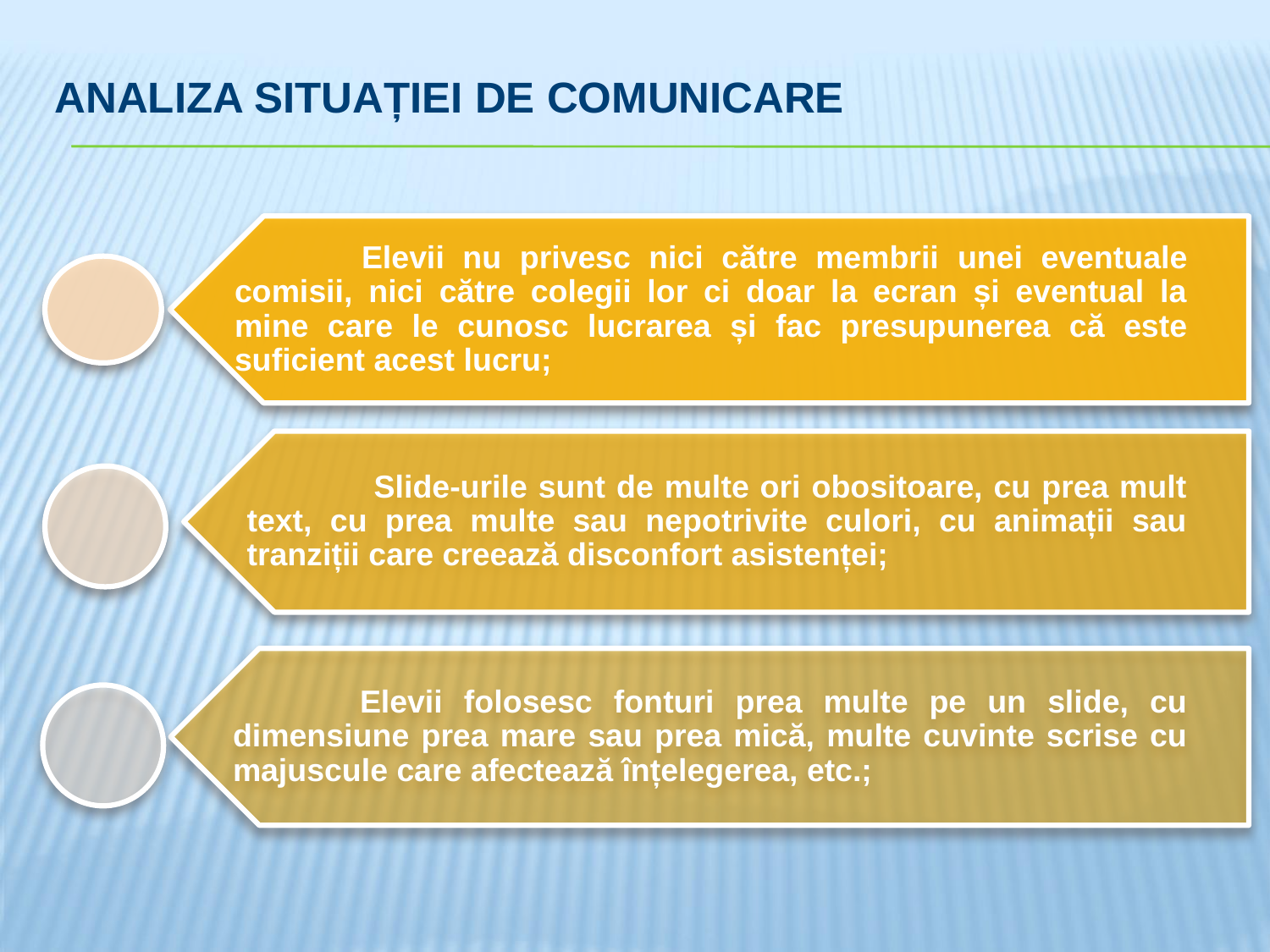

# Analiza situației de comunicare
	Elevii nu privesc nici către membrii unei eventuale comisii, nici către colegii lor ci doar la ecran și eventual la mine care le cunosc lucrarea și fac presupunerea că este suficient acest lucru;
	Slide-urile sunt de multe ori obositoare, cu prea mult text, cu prea multe sau nepotrivite culori, cu animații sau tranziții care creează disconfort asistenței;
	Elevii folosesc fonturi prea multe pe un slide, cu dimensiune prea mare sau prea mică, multe cuvinte scrise cu majuscule care afectează înțelegerea, etc.;